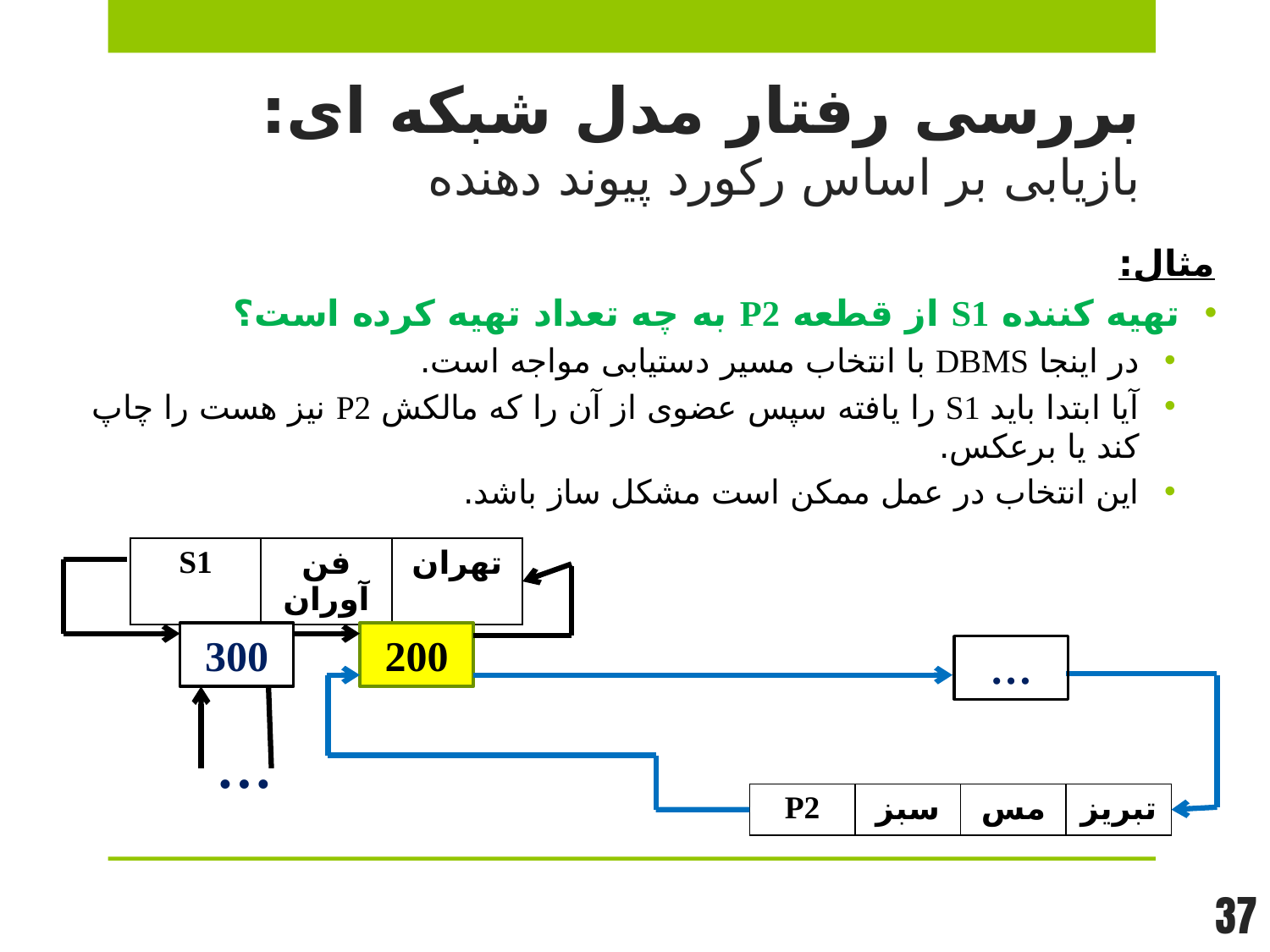

# بررسی رفتار مدل شبکه ای: بازیابی بر اساس رکورد پیوند دهنده
مثال:
تهیه کننده S1 از قطعه P2 به چه تعداد تهیه کرده است؟
در اینجا DBMS با انتخاب مسیر دستیابی مواجه است.
آیا ابتدا باید S1 را یافته سپس عضوی از آن را که مالکش P2 نیز هست را چاپ کند یا برعکس.
این انتخاب در عمل ممکن است مشکل ساز باشد.
| S1 | فن آوران | تهران |
| --- | --- | --- |
300
200
…
…
| P2 | سبز | مس | تبریز |
| --- | --- | --- | --- |
37